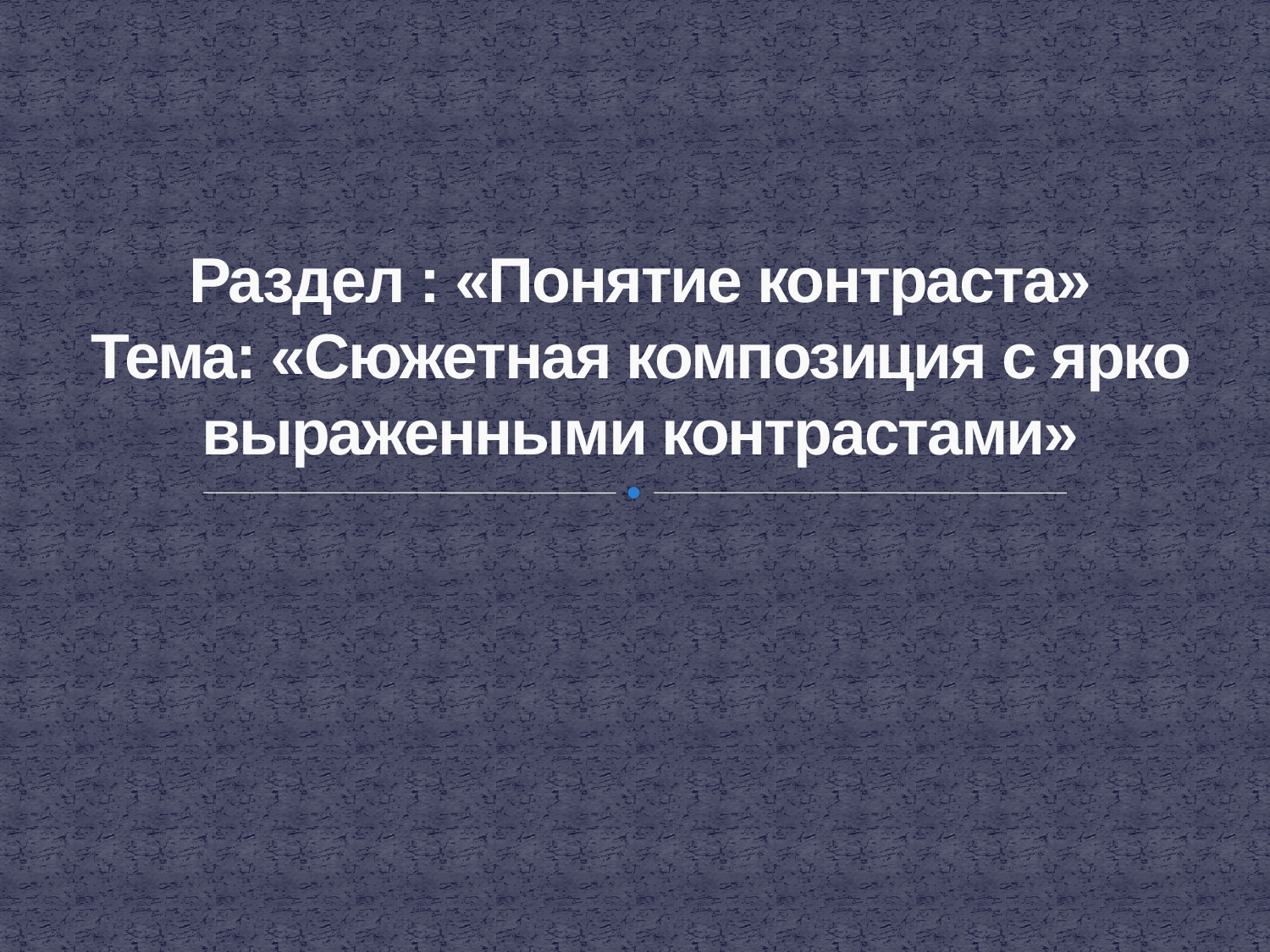

# Раздел : «Понятие контраста» Тема: «Сюжетная композиция с ярко выраженными контрастами»